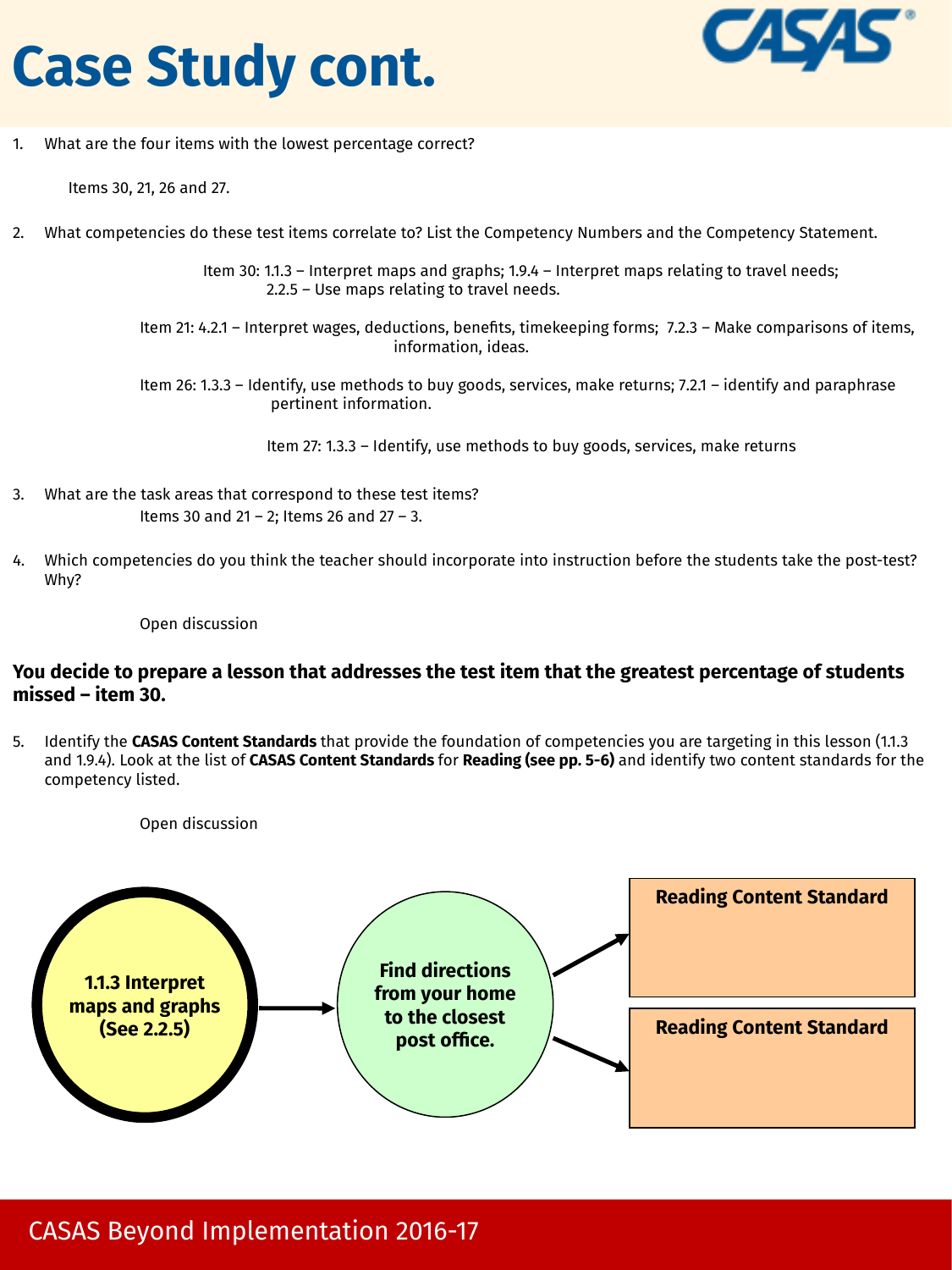

# Case Study cont.
What are the four items with the lowest percentage correct?

Items 30, 21, 26 and 27.

What competencies do these test items correlate to? List the Competency Numbers and the Competency Statement.

	Item 30: 1.1.3 – Interpret maps and graphs; 1.9.4 – Interpret maps relating to travel needs;
		2.2.5 – Use maps relating to travel needs.

	Item 21: 4.2.1 – Interpret wages, deductions, benefits, timekeeping forms;  7.2.3 – Make comparisons of items, 			information, ideas.

	Item 26: 1.3.3 – Identify, use methods to buy goods, services, make returns; 7.2.1 – identify and paraphrase 			 pertinent information.

		Item 27: 1.3.3 – Identify, use methods to buy goods, services, make returns
Item 30: 1.1.3 – Interpret maps and graphs;
What are the task areas that correspond to these test items?
	Items 30 and 21 – 2; Items 26 and 27 – 3.

4. 	Which competencies do you think the teacher should incorporate into instruction before the students take the post-test? Why?

	Open discussion

You decide to prepare a lesson that addresses the test item that the greatest percentage of students missed – item 30.

Identify the CASAS Content Standards that provide the foundation of competencies you are targeting in this lesson (1.1.3 and 1.9.4). Look at the list of CASAS Content Standards for Reading (see pp. 5-6) and identify two content standards for the competency listed.

	Open discussion

Reading Content Standard
Reading Content Standard

Find directions from your home to the closest post office.
1.1.3 Interpret maps and graphs
(See 2.2.5)

CASAS Beyond Implementation 2016-17